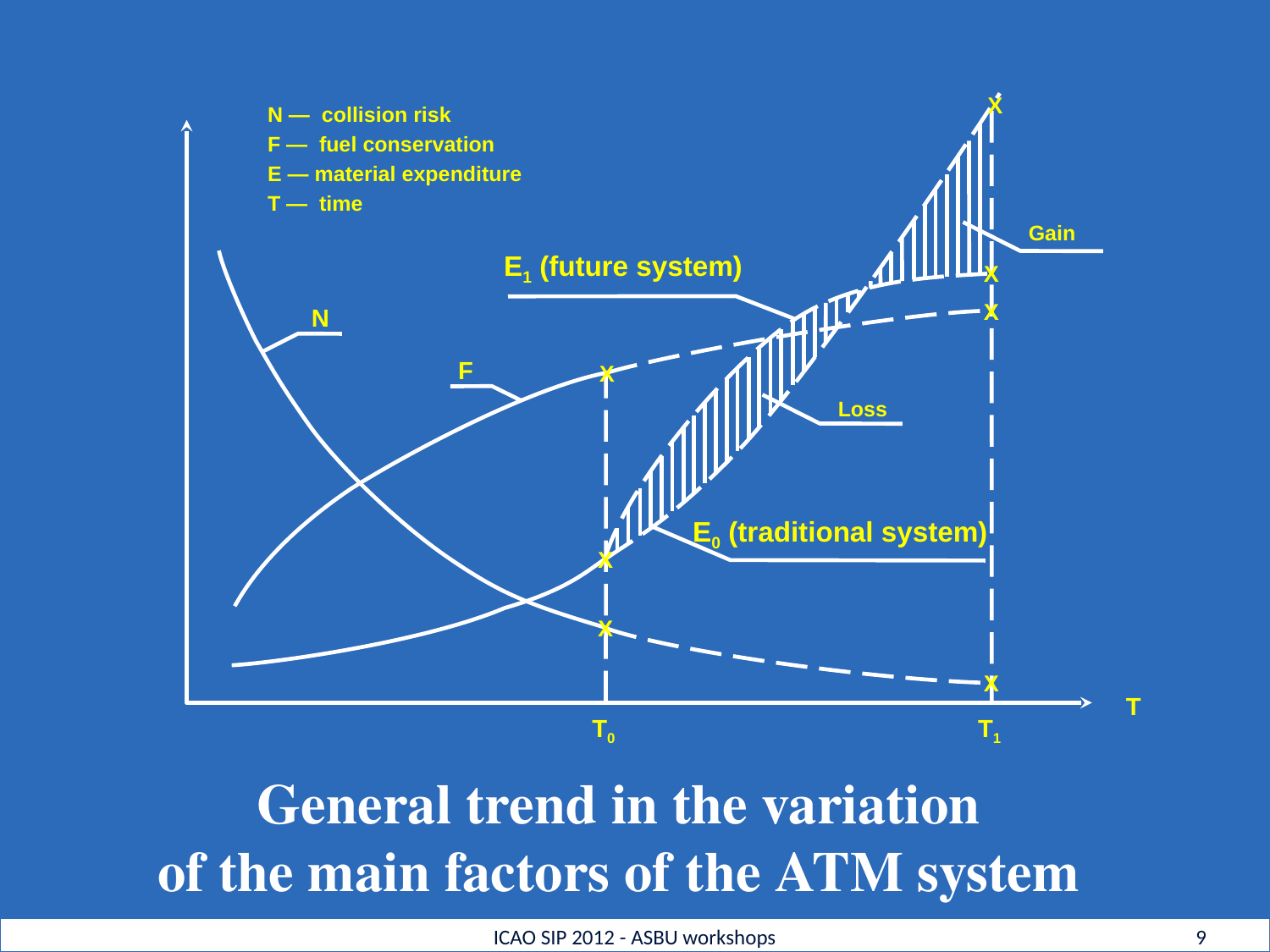

X

N —  collision risk
F —  fuel conservation
E — material expenditure
T —  time

Gain

E1 (future system)

X

X

N

F
X

Loss

E0 (traditional system)

X

X

X
T
T0
T1
General trend in the variation
of the main factors of the ATM system
9
ICAO SIP 2012 - ASBU workshops